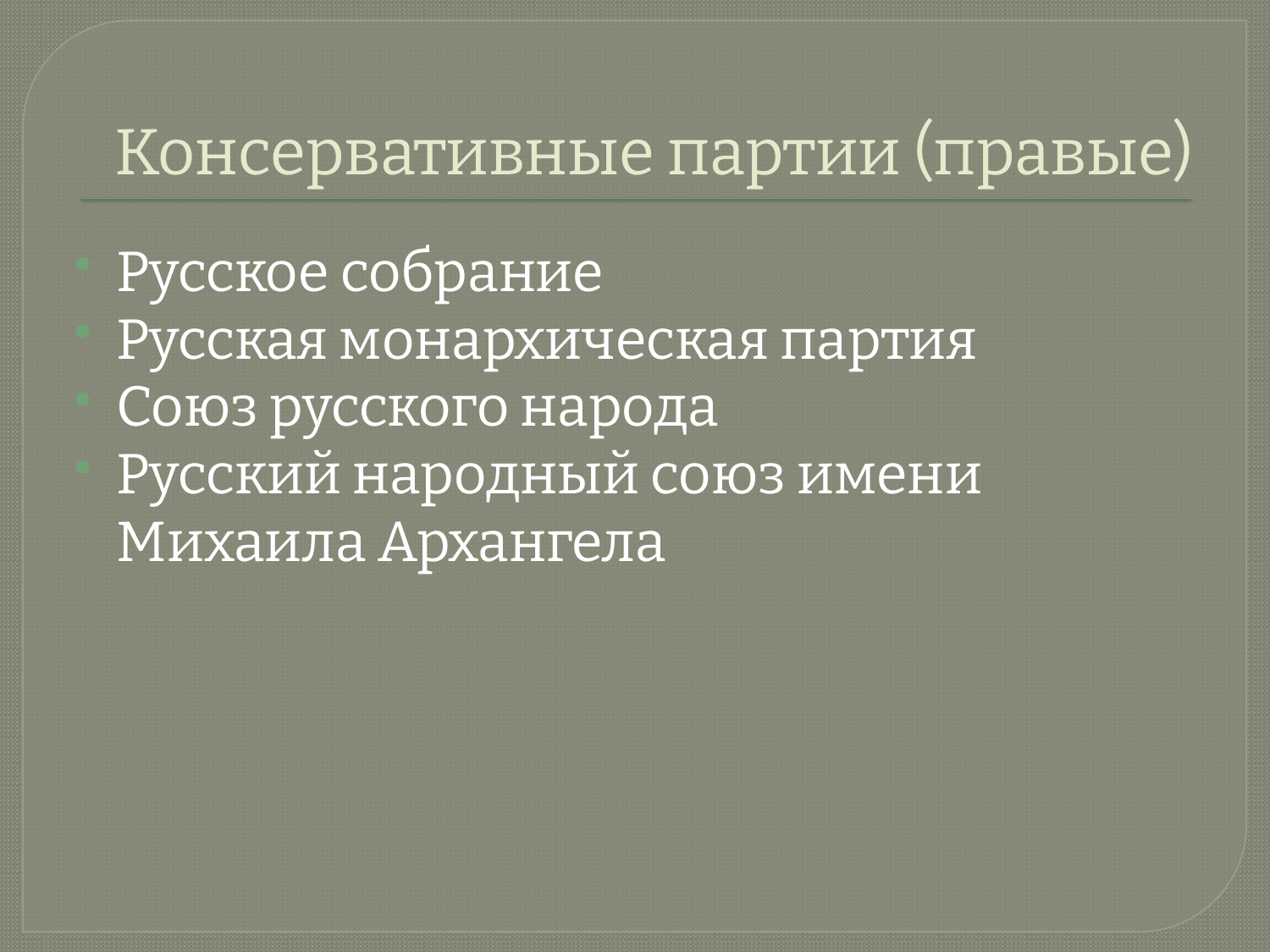

# Консервативные партии (правые)
Русское собрание
Русская монархическая партия
Союз русского народа
Русский народный союз имени Михаила Архангела